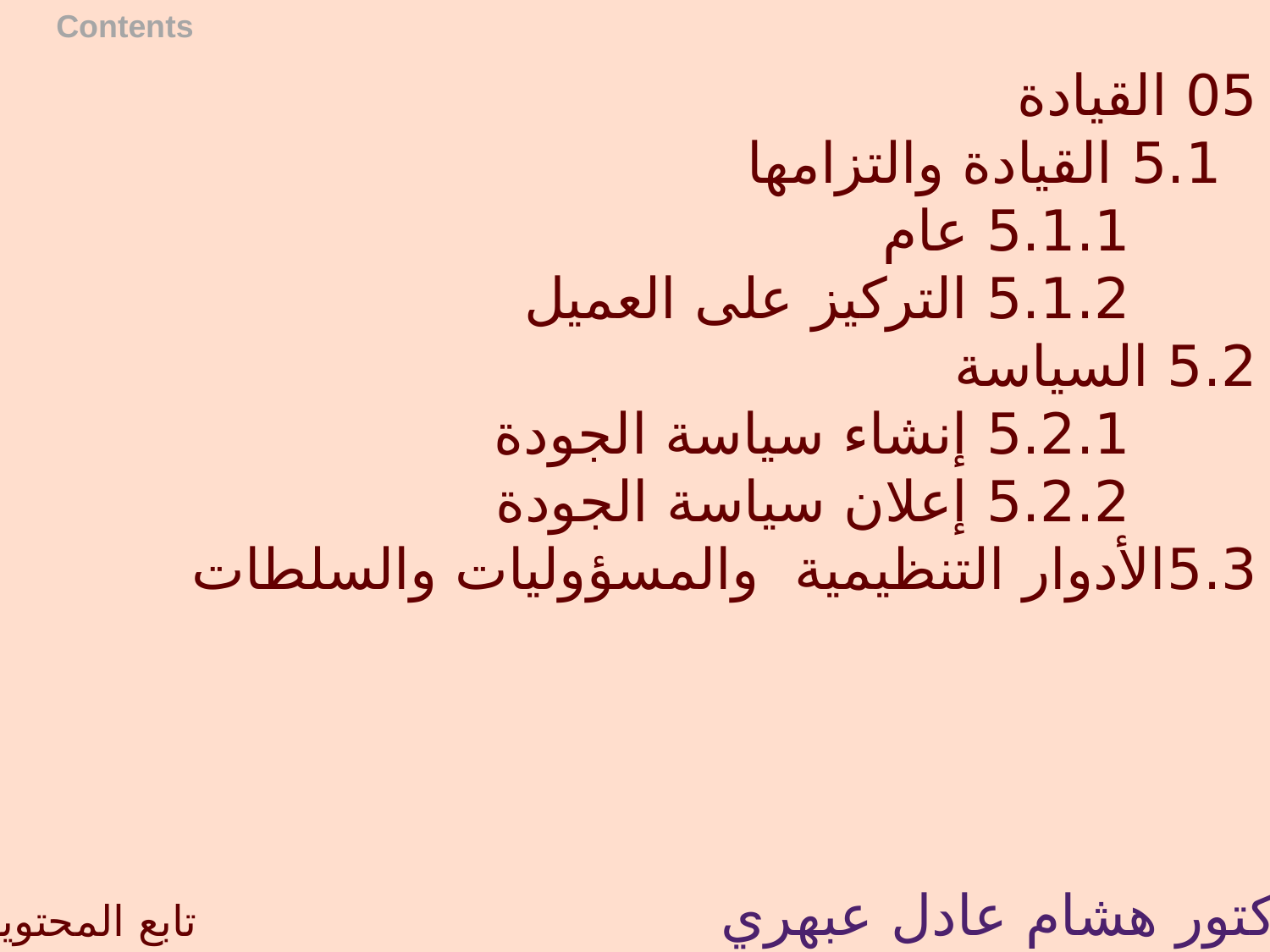

Contents
05 القيادة
 	 5.1 القيادة والتزامها
		5.1.1 عام
		5.1.2 التركيز على العميل
	5.2 السياسة
		5.2.1 إنشاء سياسة الجودة
		5.2.2 إعلان سياسة الجودة
	5.3الأدوار التنظيمية  والمسؤوليات والسلطات
الدكتور هشام عادل عبهري
 تابع المحتويات